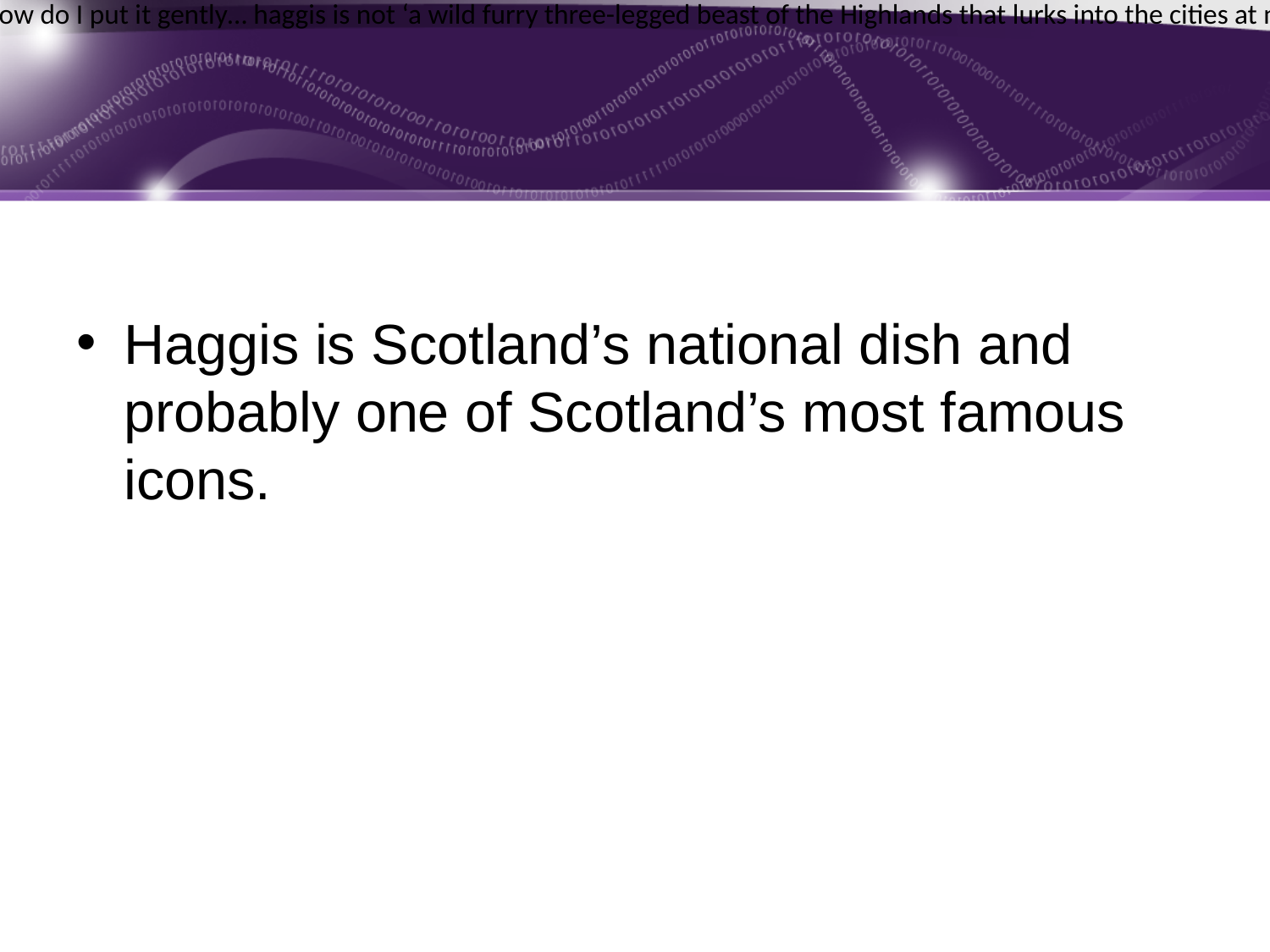

If you’ve put haggis hunting on your must-do list when visiting Scotland then I hate to be the one to break it to you but haggis… how do I put it gently… haggis is not ‘a wild furry three-legged beast of the Highlands that lurks into the cities at night, like a fox’, as believed by many, neither is it a traditional Scottish music instrument or a character from a Harry Potter book.

#

Haggis is Scotland’s national dish and probably one of Scotland’s most famous icons.